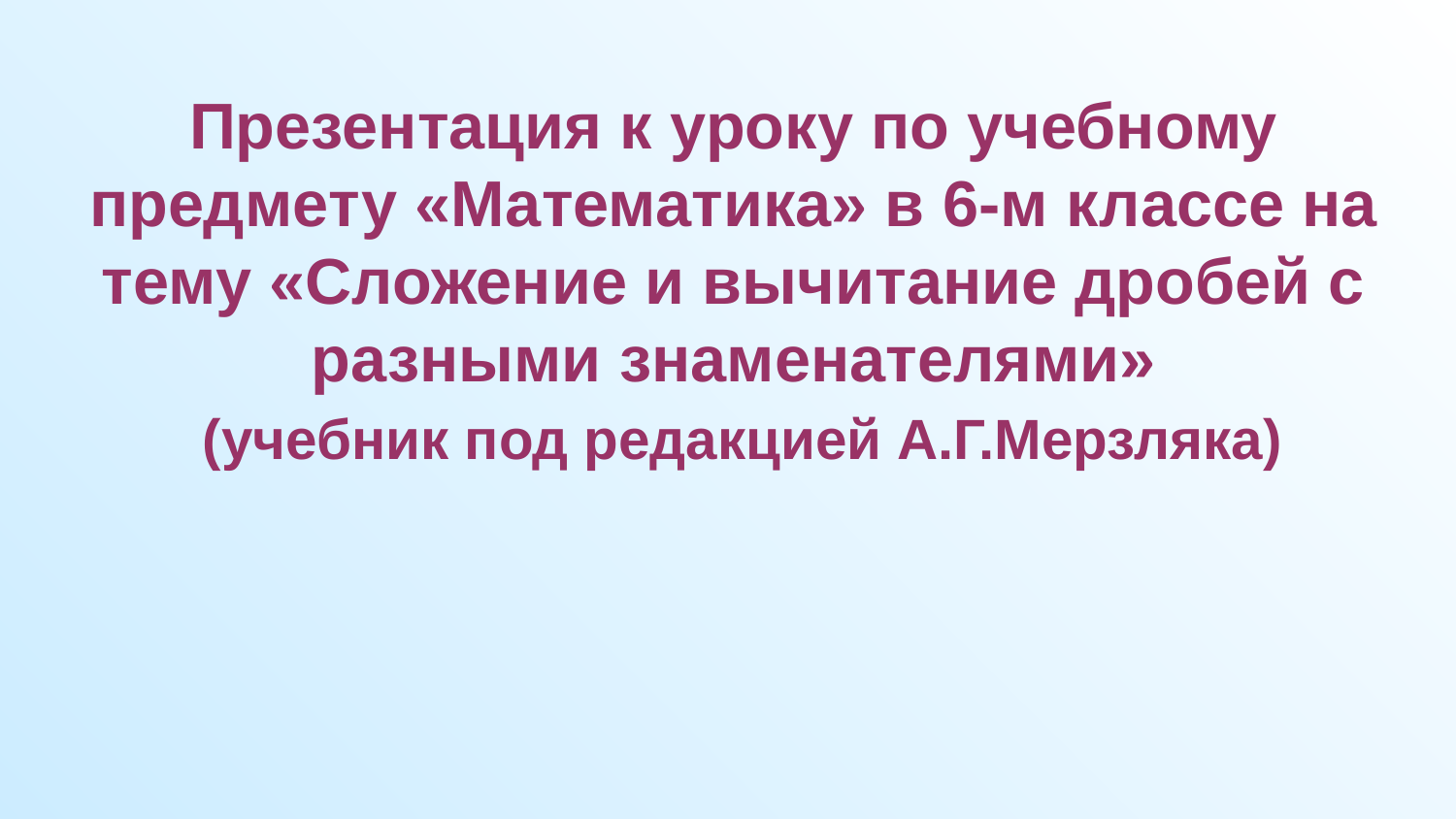

Презентация к уроку по учебному предмету «Математика» в 6-м классе на тему «Сложение и вычитание дробей с разными знаменателями»
 (учебник под редакцией А.Г.Мерзляка)